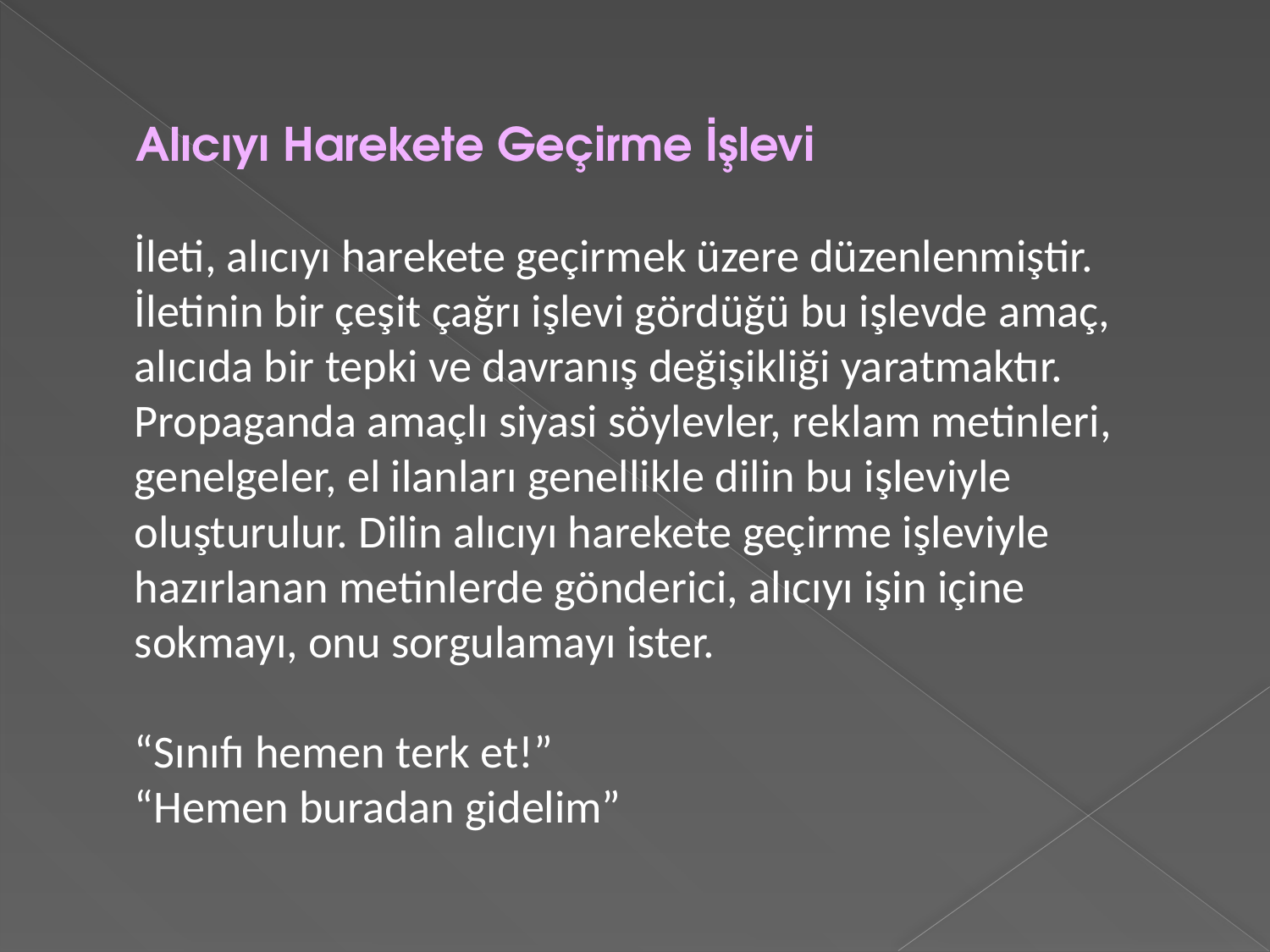

Alıcıyı Harekete Geçirme İşlevi
İleti, alıcıyı harekete geçirmek üzere düzenlenmiştir. İletinin bir çeşit çağrı işlevi gördüğü bu işlevde amaç, alıcıda bir tepki ve davranış değişikliği yaratmaktır. Propaganda amaçlı siyasi söylevler, reklam metinleri, genelgeler, el ilanları genellikle dilin bu işleviyle oluşturulur. Dilin alıcıyı harekete geçirme işleviyle hazırlanan metinlerde gönderici, alıcıyı işin içine sokmayı, onu sorgulamayı ister.
“Sınıfı hemen terk et!”
“Hemen buradan gidelim”